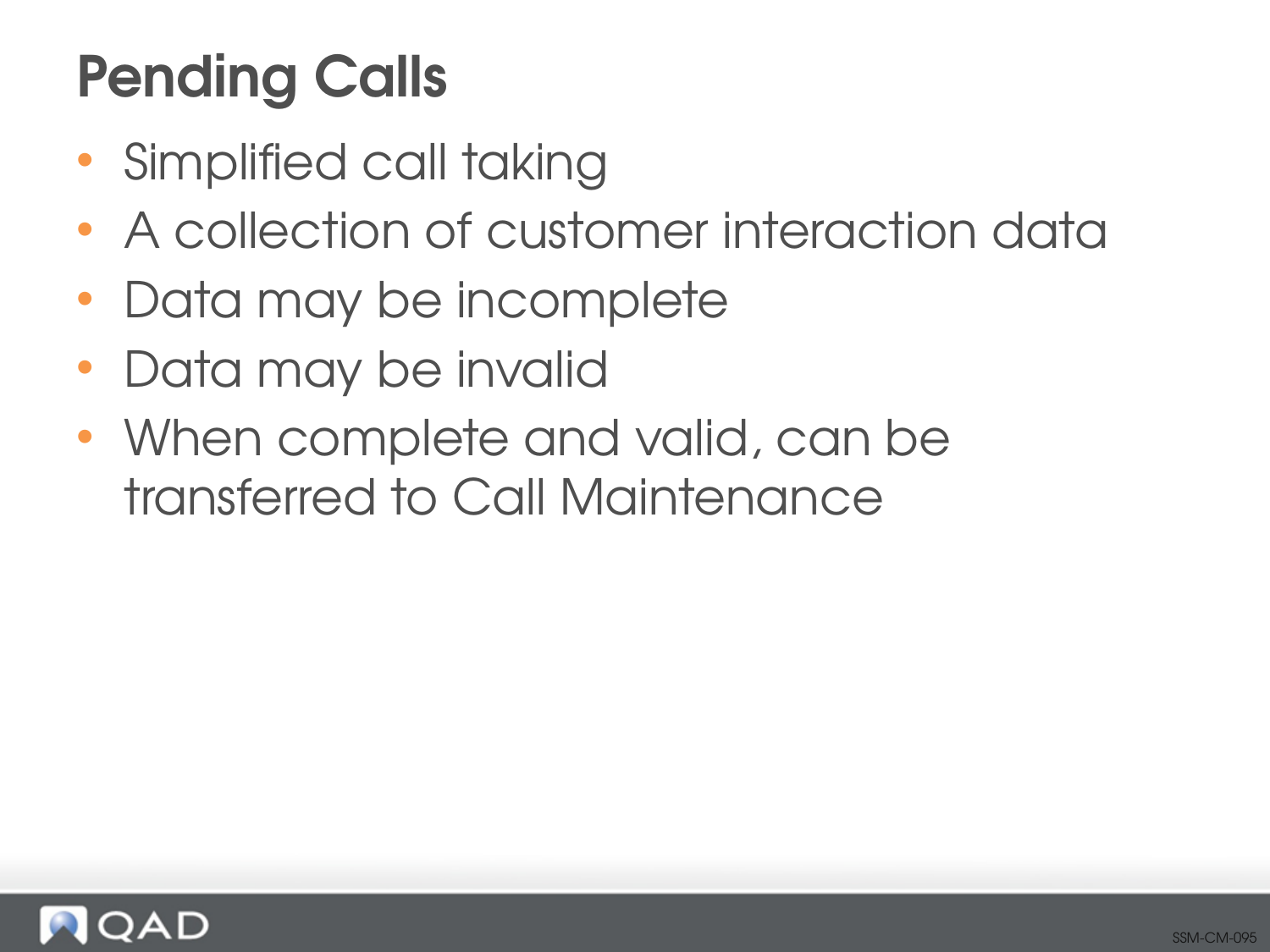

# Pending Calls
Simplified call taking
A collection of customer interaction data
Data may be incomplete
Data may be invalid
When complete and valid, can be transferred to Call Maintenance

SSM-CM-095